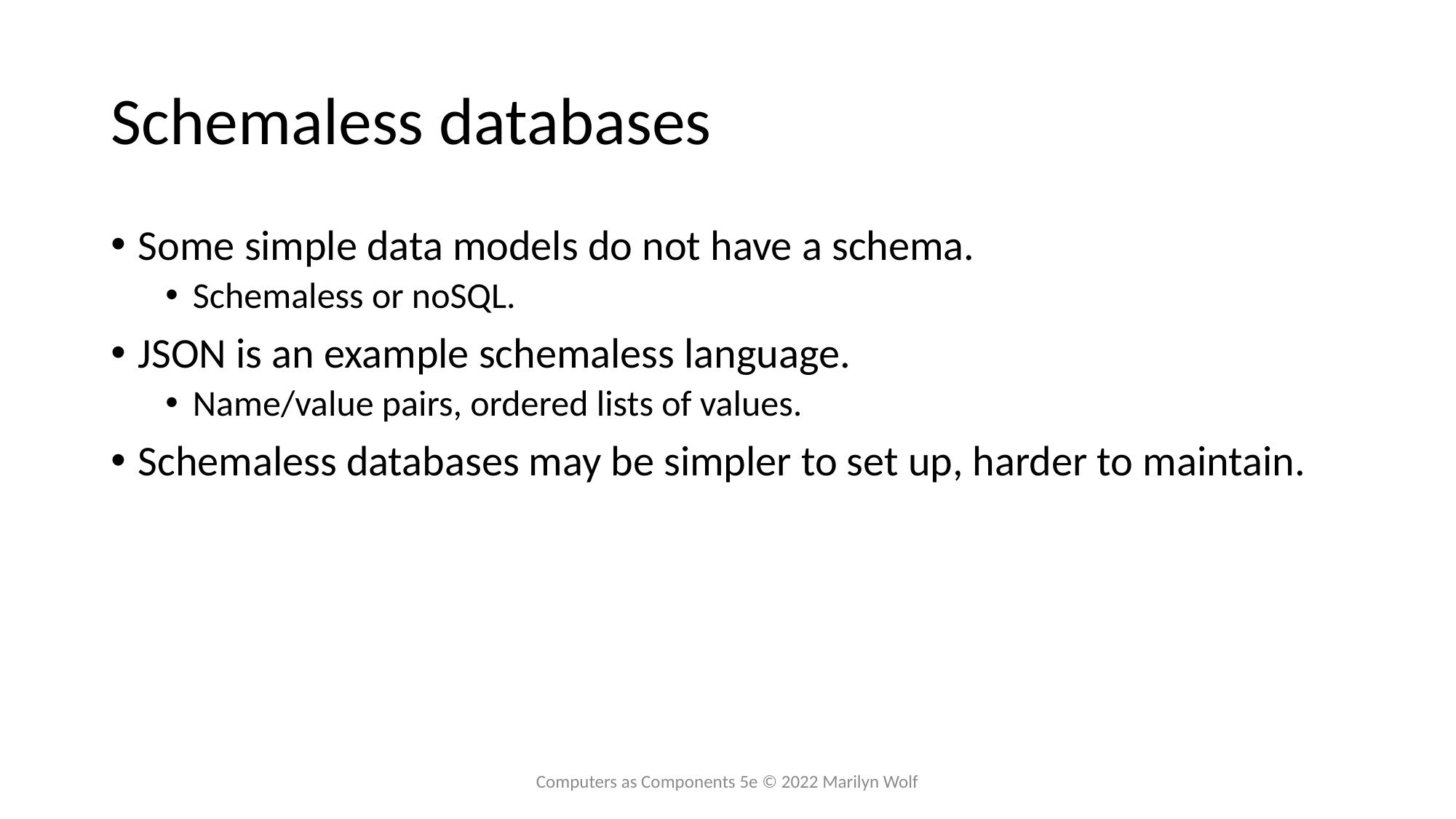

# Schemaless databases
Some simple data models do not have a schema.
Schemaless or noSQL.
JSON is an example schemaless language.
Name/value pairs, ordered lists of values.
Schemaless databases may be simpler to set up, harder to maintain.
Computers as Components 5e © 2022 Marilyn Wolf